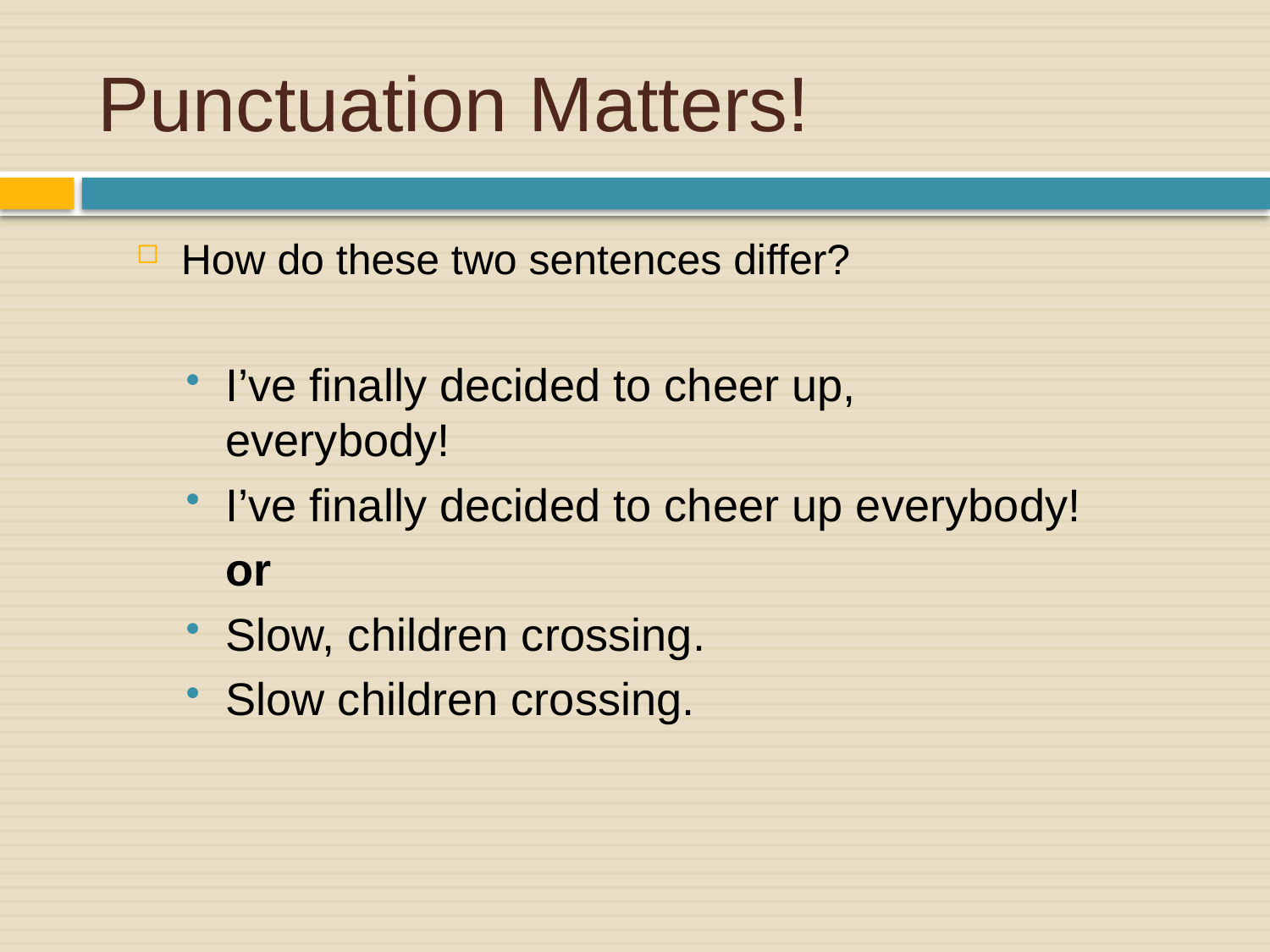

# Punctuation Matters!
How do these two sentences differ?

I’ve finally decided to cheer up, everybody!
I’ve finally decided to cheer up everybody!
	or
Slow, children crossing.
Slow children crossing.